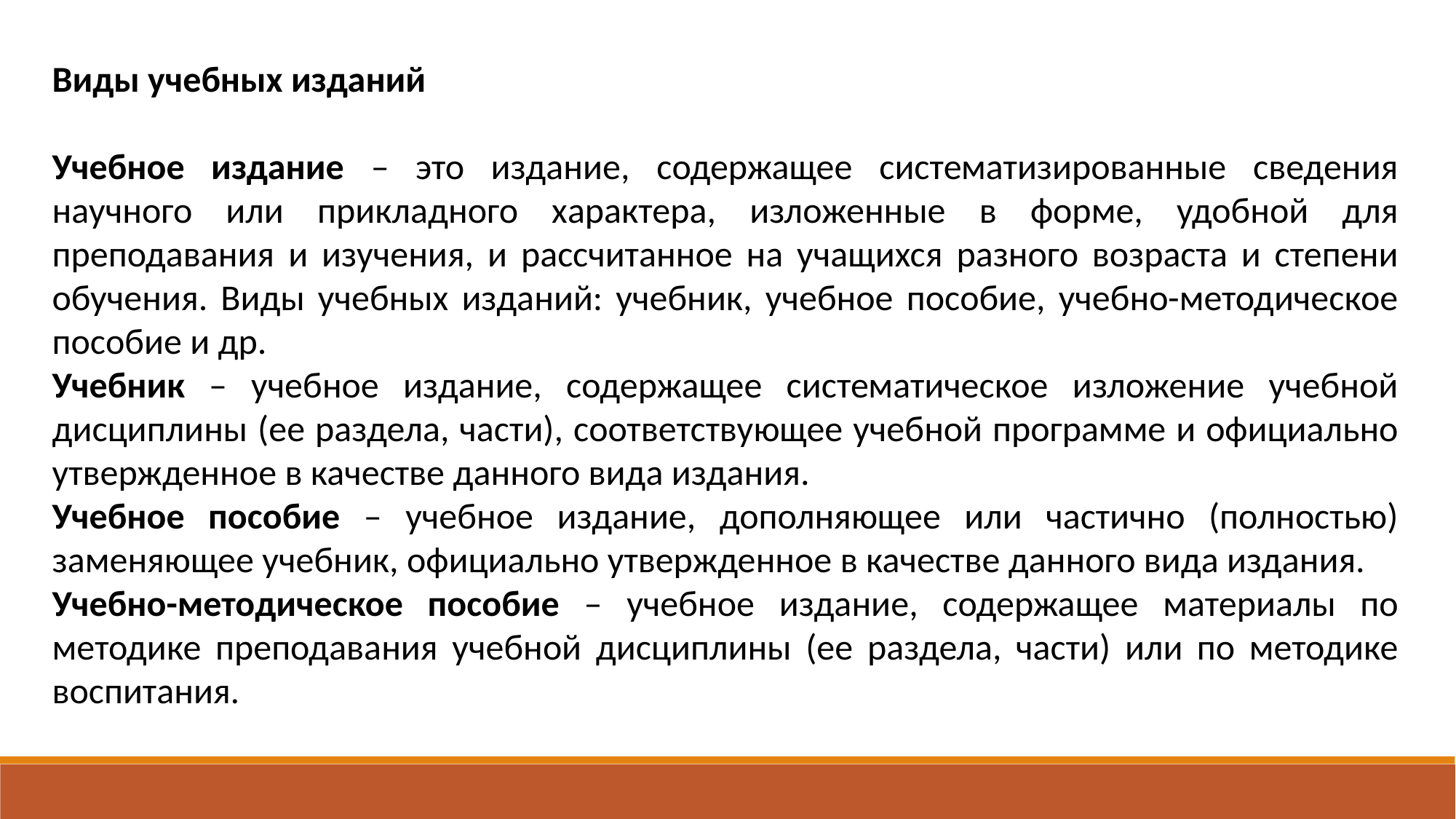

Виды учебных изданий

Учебное издание – это издание, содержащее систематизированные сведения научного или прикладного характера, изложенные в форме, удобной для преподавания и изучения, и рассчитанное на учащихся разного возраста и степени обучения. Виды учебных изданий: учебник, учебное пособие, учебно-методическое пособие и др.
Учебник – учебное издание, содержащее систематическое изложение учебной дисциплины (ее раздела, части), соответствующее учебной программе и официально утвержденное в качестве данного вида издания.
Учебное пособие – учебное издание, дополняющее или частично (полностью) заменяющее учебник, официально утвержденное в качестве данного вида издания.
Учебно-методическое пособие – учебное издание, содержащее материалы по методике преподавания учебной дисциплины (ее раздела, части) или по методике воспитания.